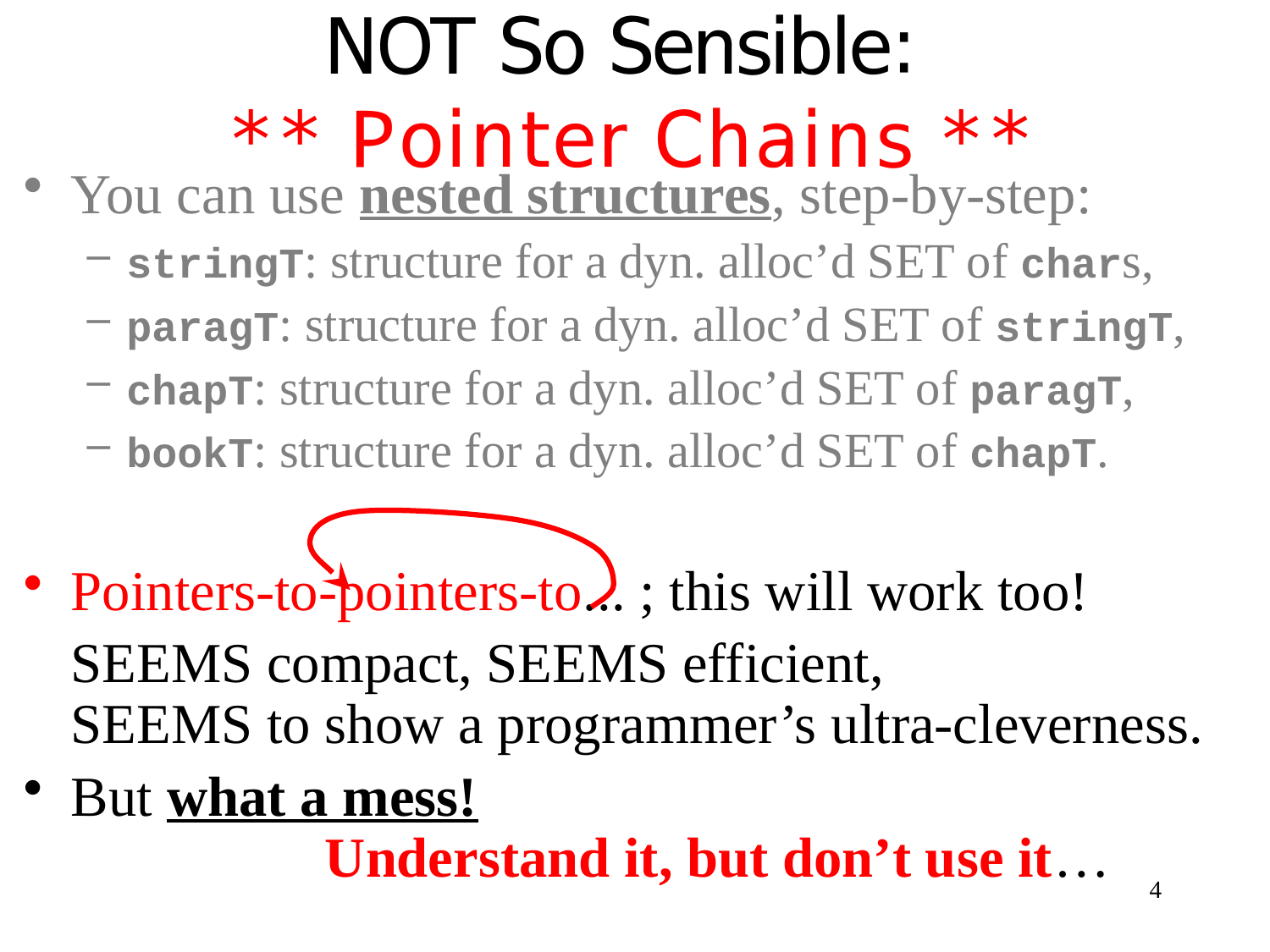

# NOT So Sensible: ** Pointer Chains **
You can use nested structures, step-by-step:
stringT: structure for a dyn. alloc’d SET of chars,
paragT: structure for a dyn. alloc’d SET of stringT,
chapT: structure for a dyn. alloc’d SET of paragT,
bookT: structure for a dyn. alloc’d SET of chapT.

Pointers-to-pointers-to... ; this will work too!
	SEEMS compact, SEEMS efficient,
SEEMS to show a programmer’s ultra-cleverness.
But what a mess!
		Understand it, but don’t use it…

4